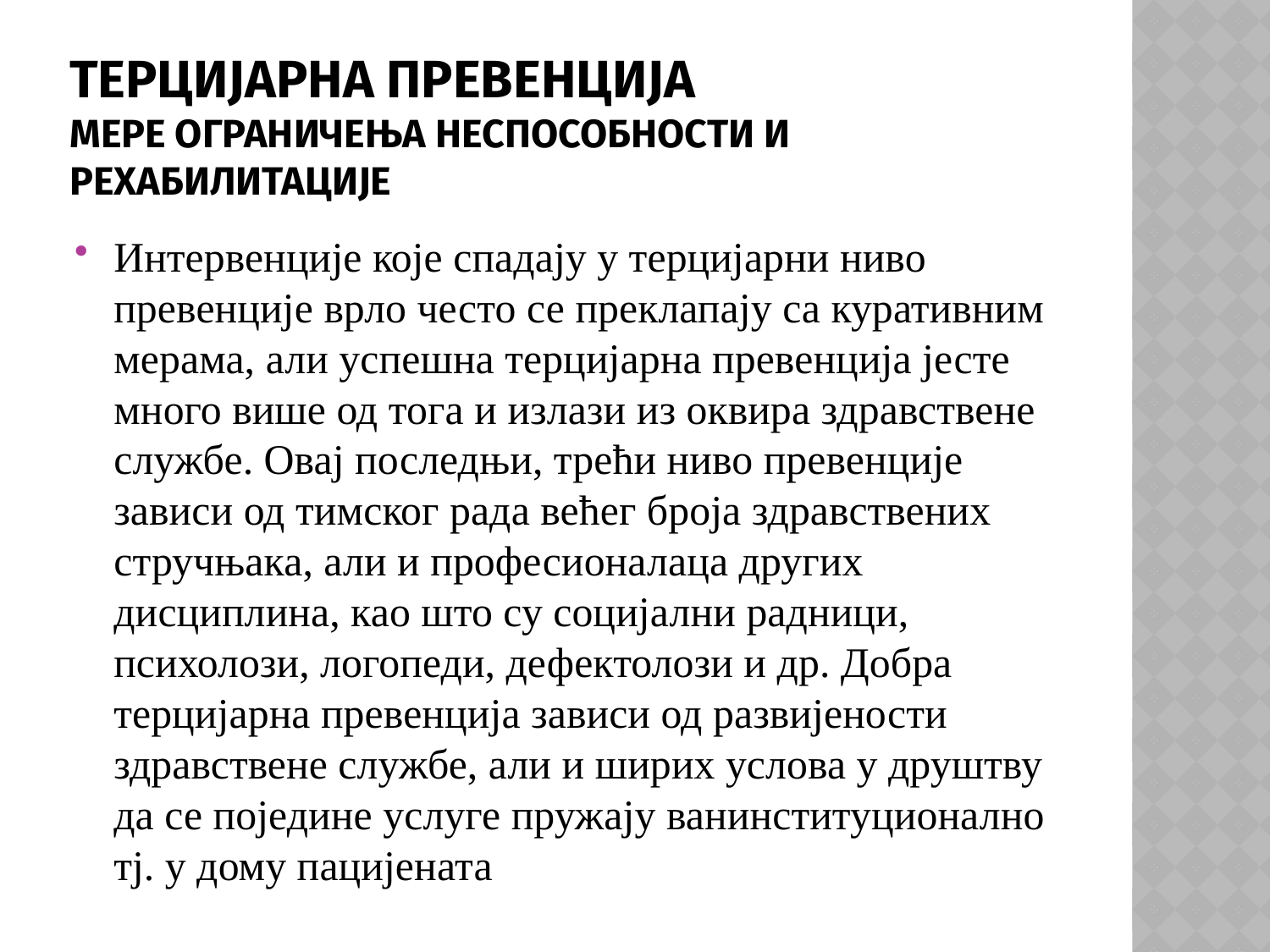

# Терцијарна превенција мере ограничења неспособности и рехабилитације
Интервенције које спадају у терцијарни ниво превенције врло често се преклапају са куративним мерама, али успешна терцијарна превенција јесте много више од тога и излази из оквира здравствене службе. Овај последњи, трећи ниво превенције зависи од тимског рада већег броја здравствених стручњака, али и професионалаца других дисциплина, као што су социјални радници, психолози, логопеди, дефектолози и др. Добра терцијарна превенција зависи од развијености здравствене службе, али и ширих услова у друштву да се поједине услуге пружају ванинституционално тј. у дому пацијената